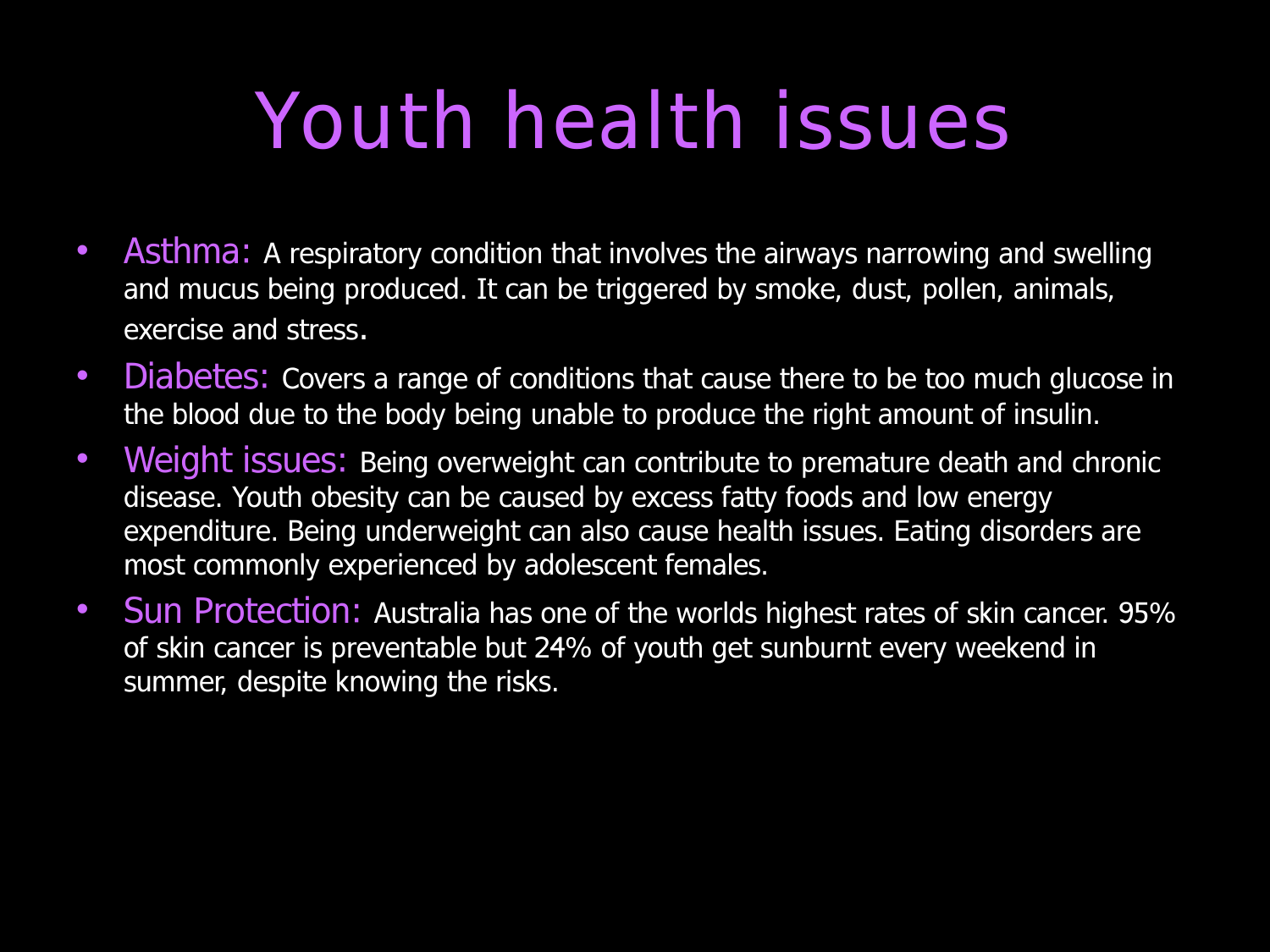

# Youth health issues
Asthma: A respiratory condition that involves the airways narrowing and swelling and mucus being produced. It can be triggered by smoke, dust, pollen, animals, exercise and stress.
Diabetes: Covers a range of conditions that cause there to be too much glucose in the blood due to the body being unable to produce the right amount of insulin.
Weight issues: Being overweight can contribute to premature death and chronic disease. Youth obesity can be caused by excess fatty foods and low energy expenditure. Being underweight can also cause health issues. Eating disorders are most commonly experienced by adolescent females.
Sun Protection: Australia has one of the worlds highest rates of skin cancer. 95% of skin cancer is preventable but 24% of youth get sunburnt every weekend in summer, despite knowing the risks.